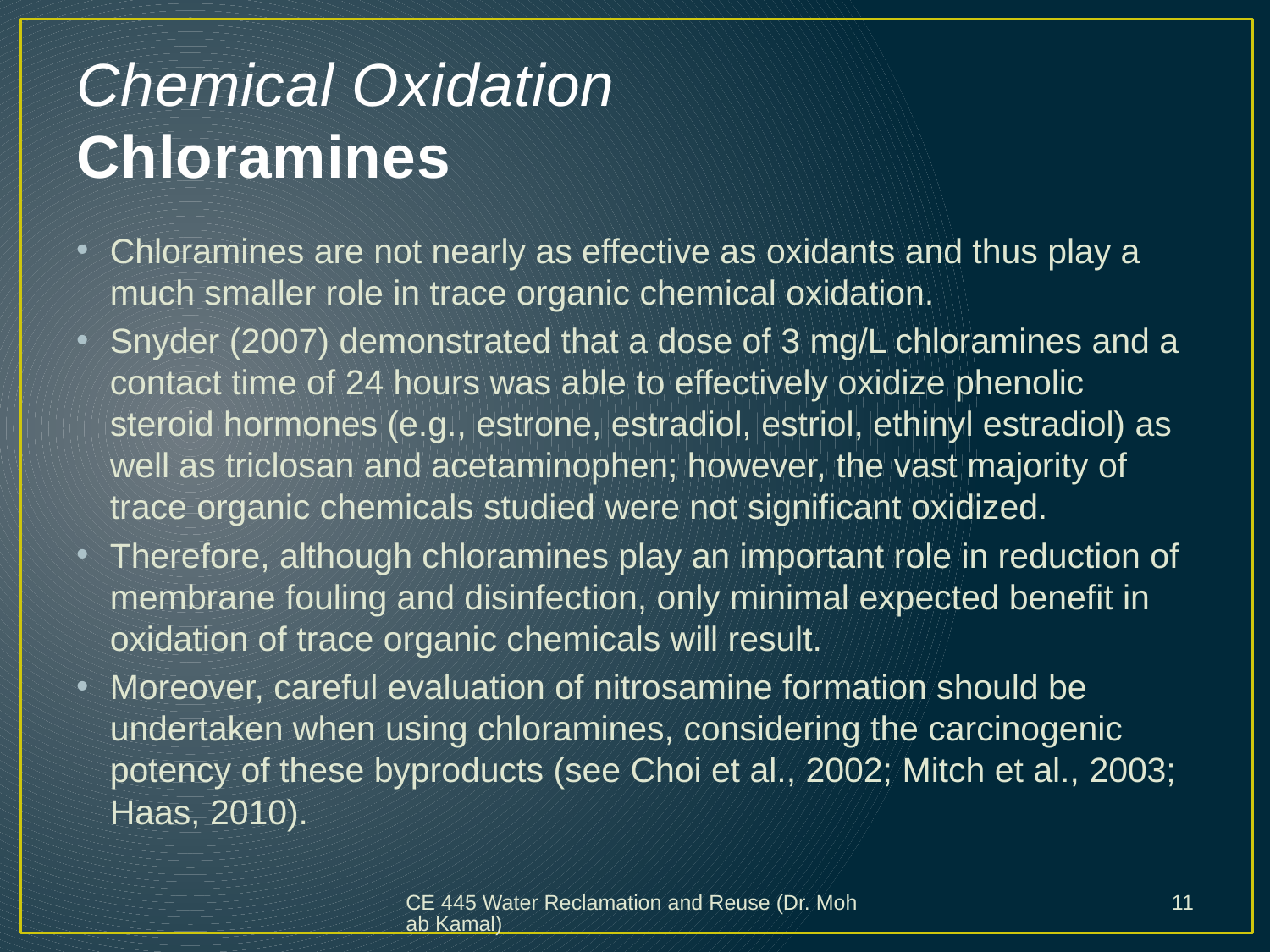

# Chemical Oxidation Chloramines
Chloramines are not nearly as effective as oxidants and thus play a much smaller role in trace organic chemical oxidation.
Snyder (2007) demonstrated that a dose of 3 mg/L chloramines and a contact time of 24 hours was able to effectively oxidize phenolic steroid hormones (e.g., estrone, estradiol, estriol, ethinyl estradiol) as well as triclosan and acetaminophen; however, the vast majority of trace organic chemicals studied were not significant oxidized.
Therefore, although chloramines play an important role in reduction of membrane fouling and disinfection, only minimal expected benefit in oxidation of trace organic chemicals will result.
Moreover, careful evaluation of nitrosamine formation should be undertaken when using chloramines, considering the carcinogenic potency of these byproducts (see Choi et al., 2002; Mitch et al., 2003; Haas, 2010).
CE 445 Water Reclamation and Reuse (Dr. Mohab Kamal)
11